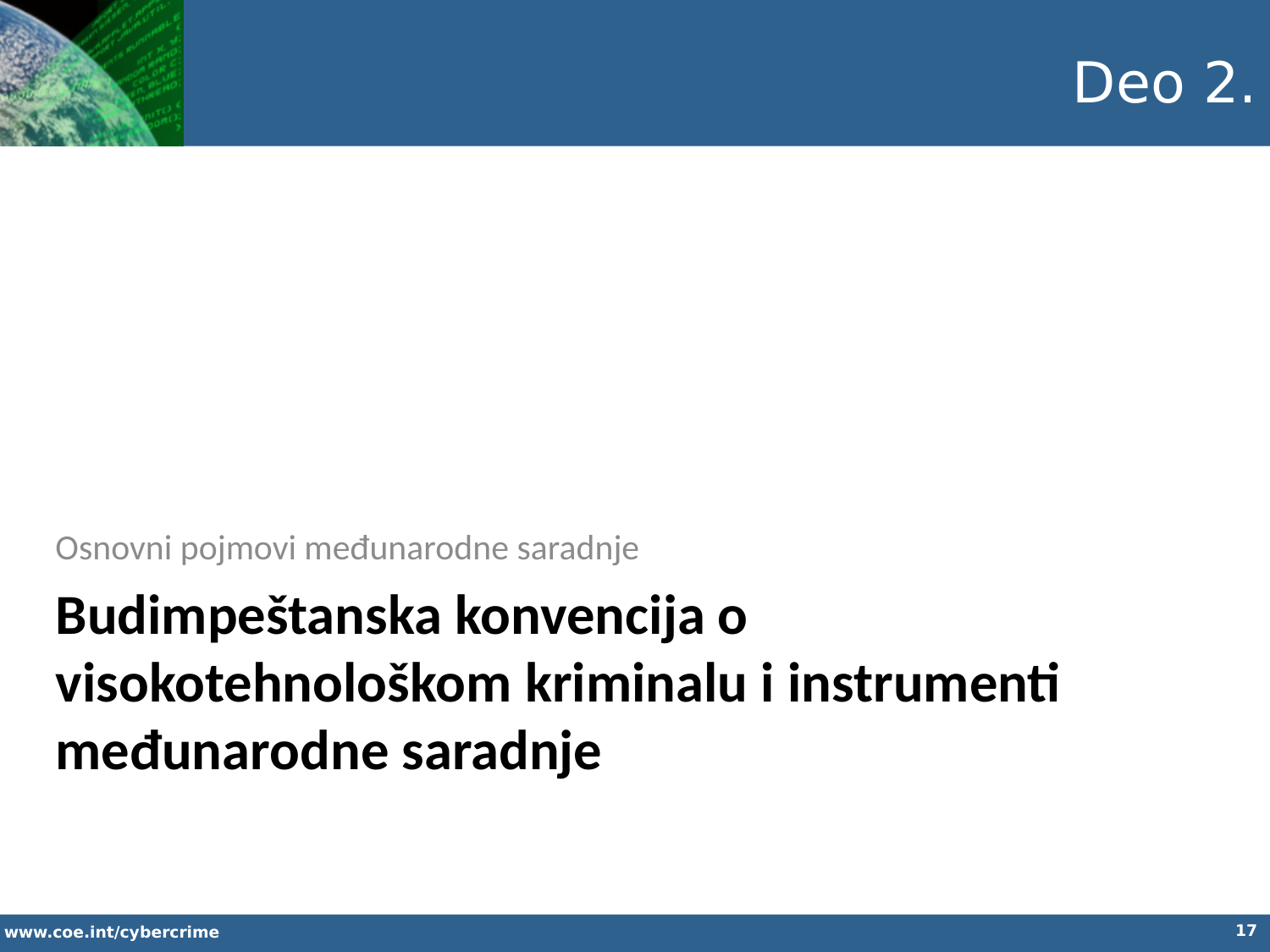

Deo 2.
Osnovni pojmovi međunarodne saradnje
Budimpeštanska konvencija o visokotehnološkom kriminalu i instrumenti međunarodne saradnje
17